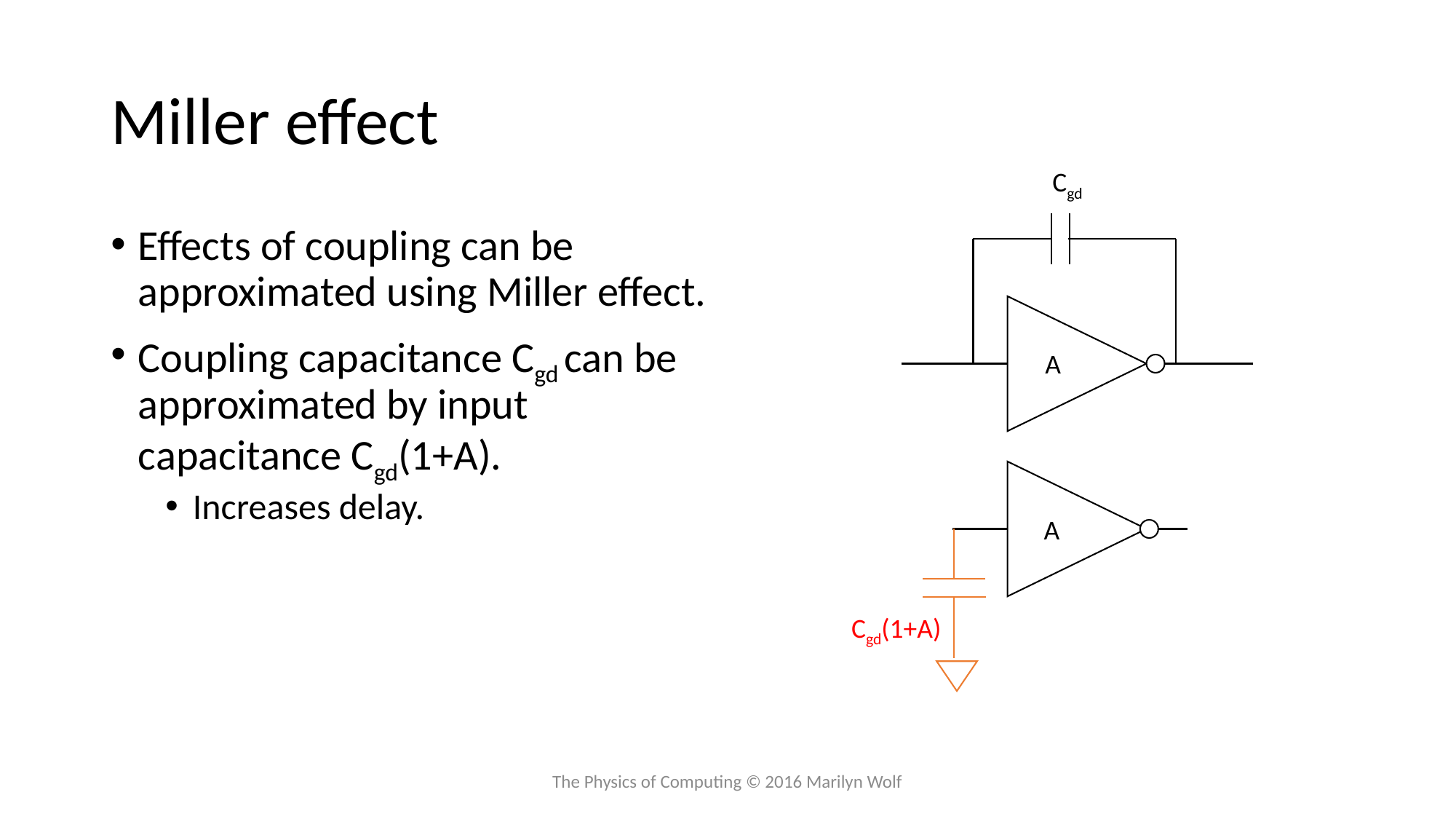

# Miller effect
Cgd
Effects of coupling can be approximated using Miller effect.
Coupling capacitance Cgd can be approximated by input capacitance Cgd(1+A).
Increases delay.

A

A

Cgd(1+A)

The Physics of Computing © 2016 Marilyn Wolf